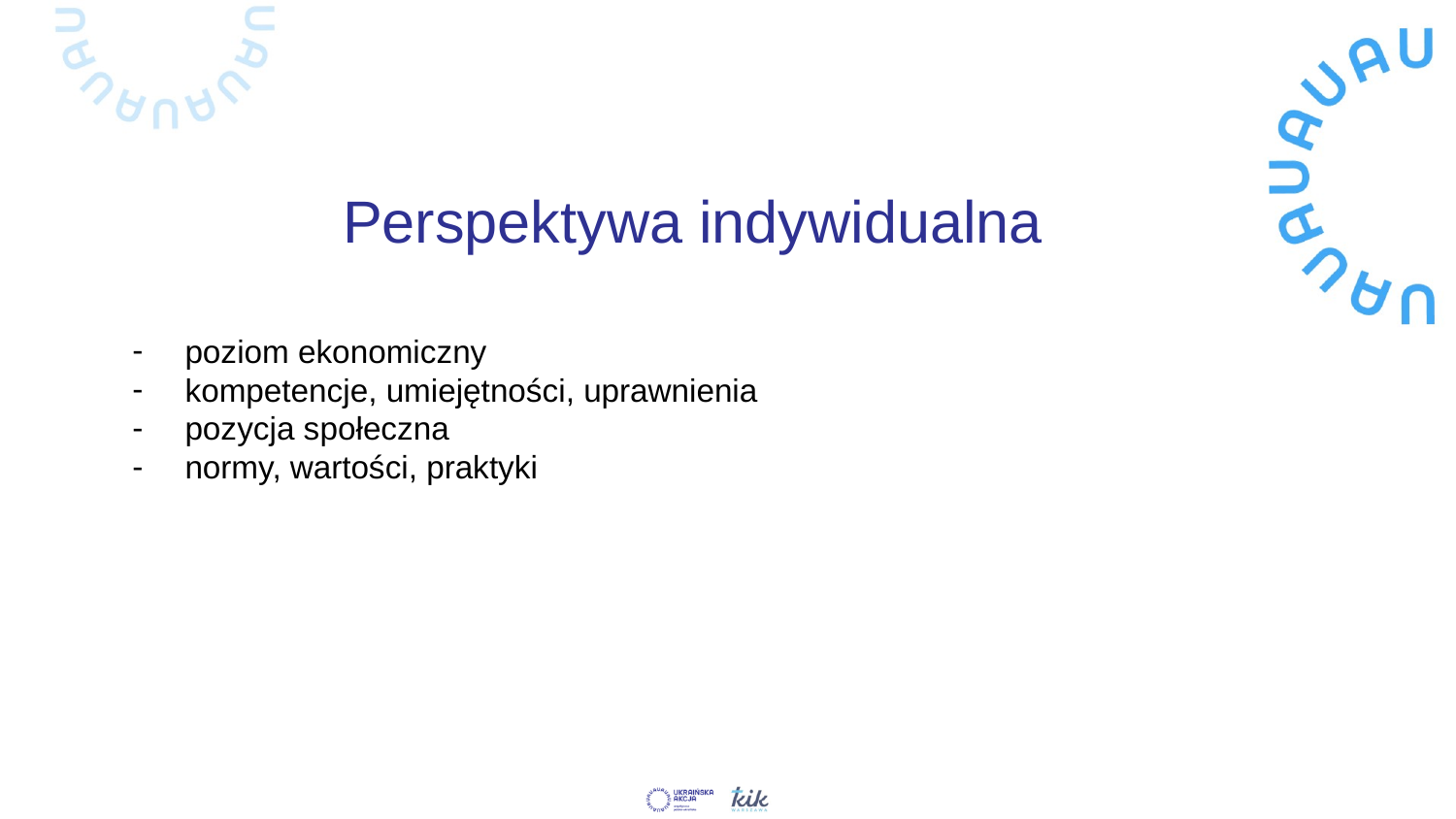

# Perspektywa indywidualna
poziom ekonomiczny
kompetencje, umiejętności, uprawnienia
pozycja społeczna
normy, wartości, praktyki